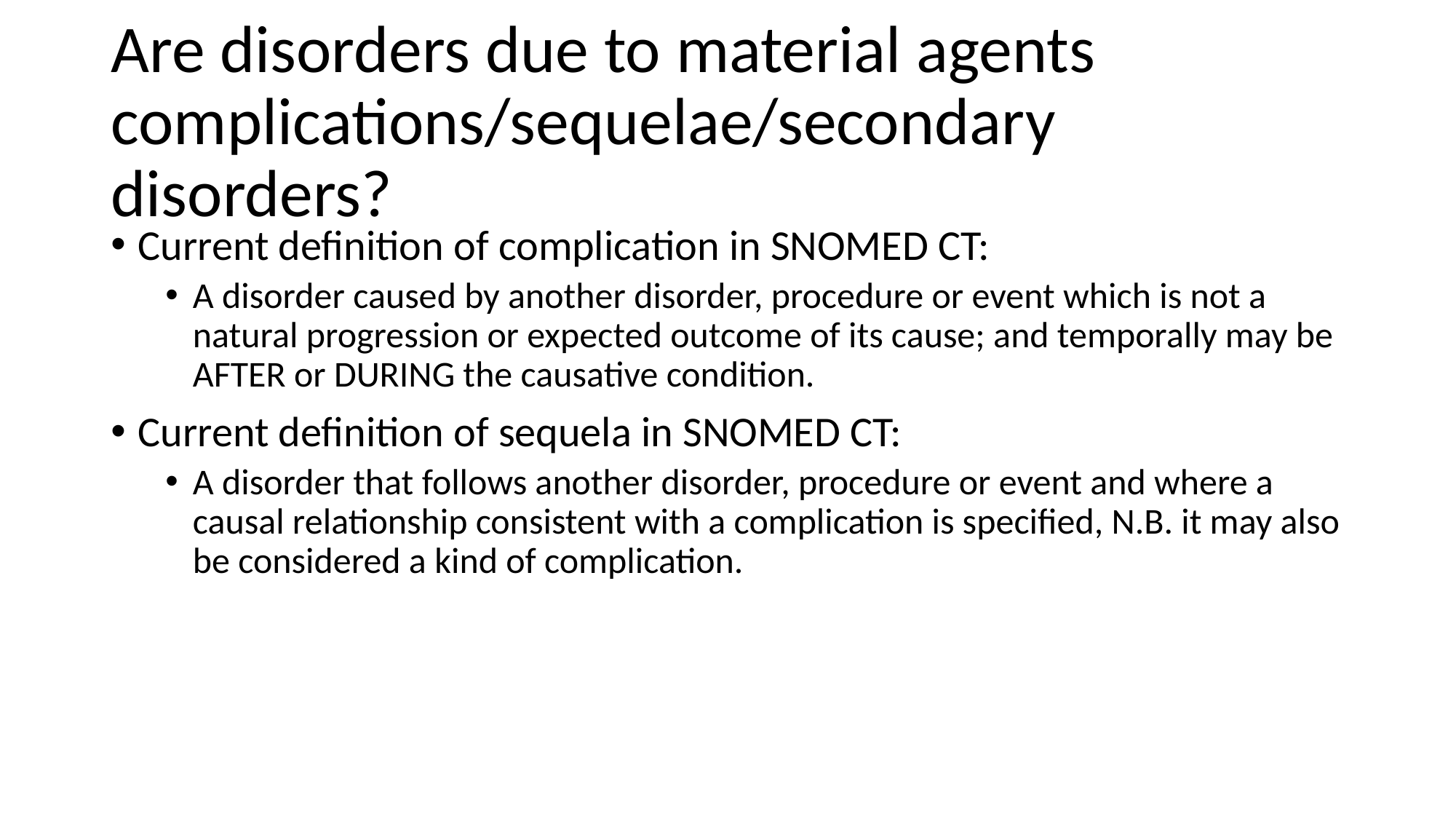

# Are disorders due to material agents complications/sequelae/secondary disorders?
Current definition of complication in SNOMED CT:
A disorder caused by another disorder, procedure or event which is not a natural progression or expected outcome of its cause; and temporally may be AFTER or DURING the causative condition.
Current definition of sequela in SNOMED CT:
A disorder that follows another disorder, procedure or event and where a causal relationship consistent with a complication is specified, N.B. it may also be considered a kind of complication.